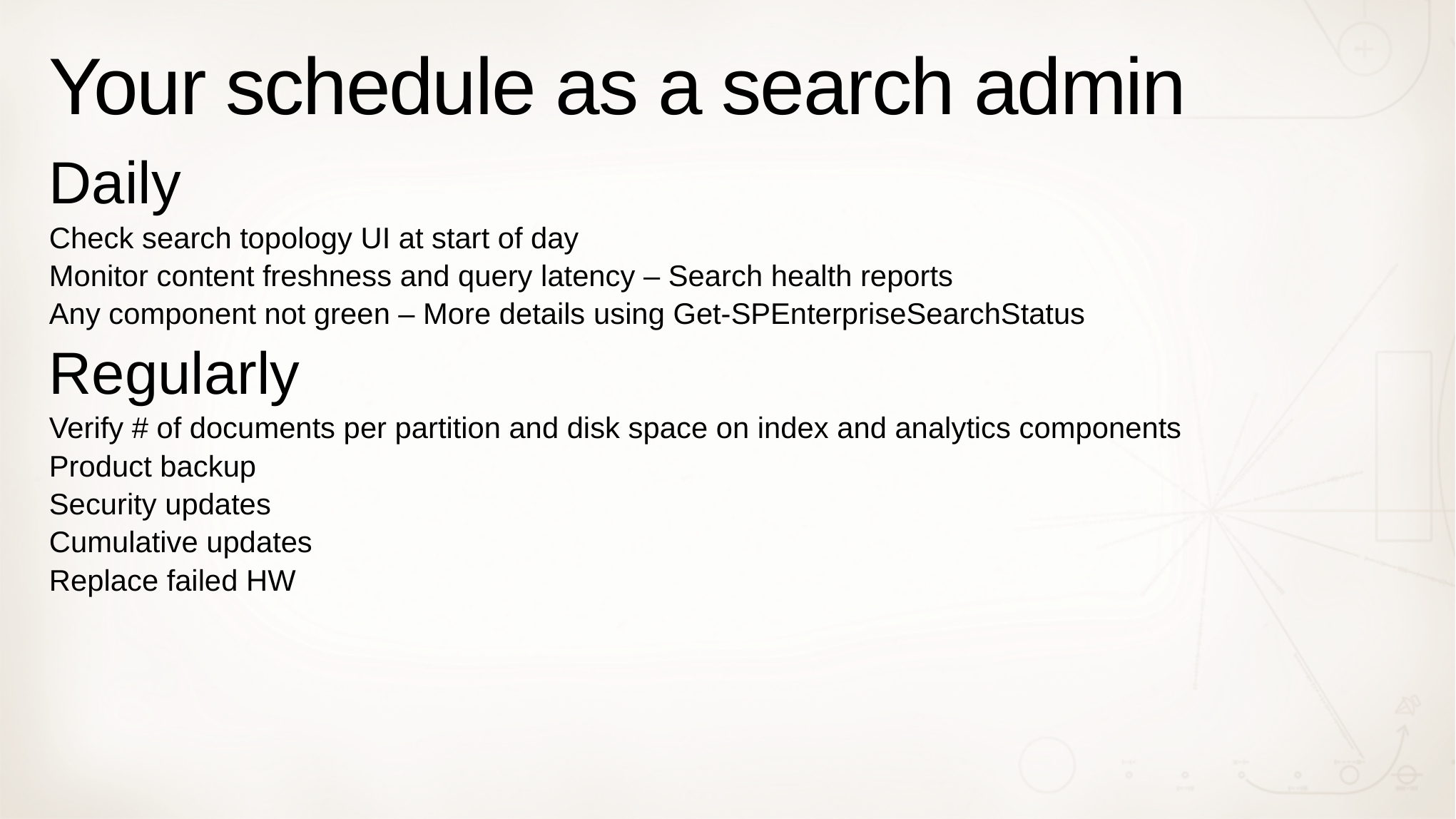

# Your schedule as a search admin
Daily
Check search topology UI at start of day
Monitor content freshness and query latency – Search health reports
Any component not green – More details using Get-SPEnterpriseSearchStatus
Regularly
Verify # of documents per partition and disk space on index and analytics components
Product backup
Security updates
Cumulative updates
Replace failed HW